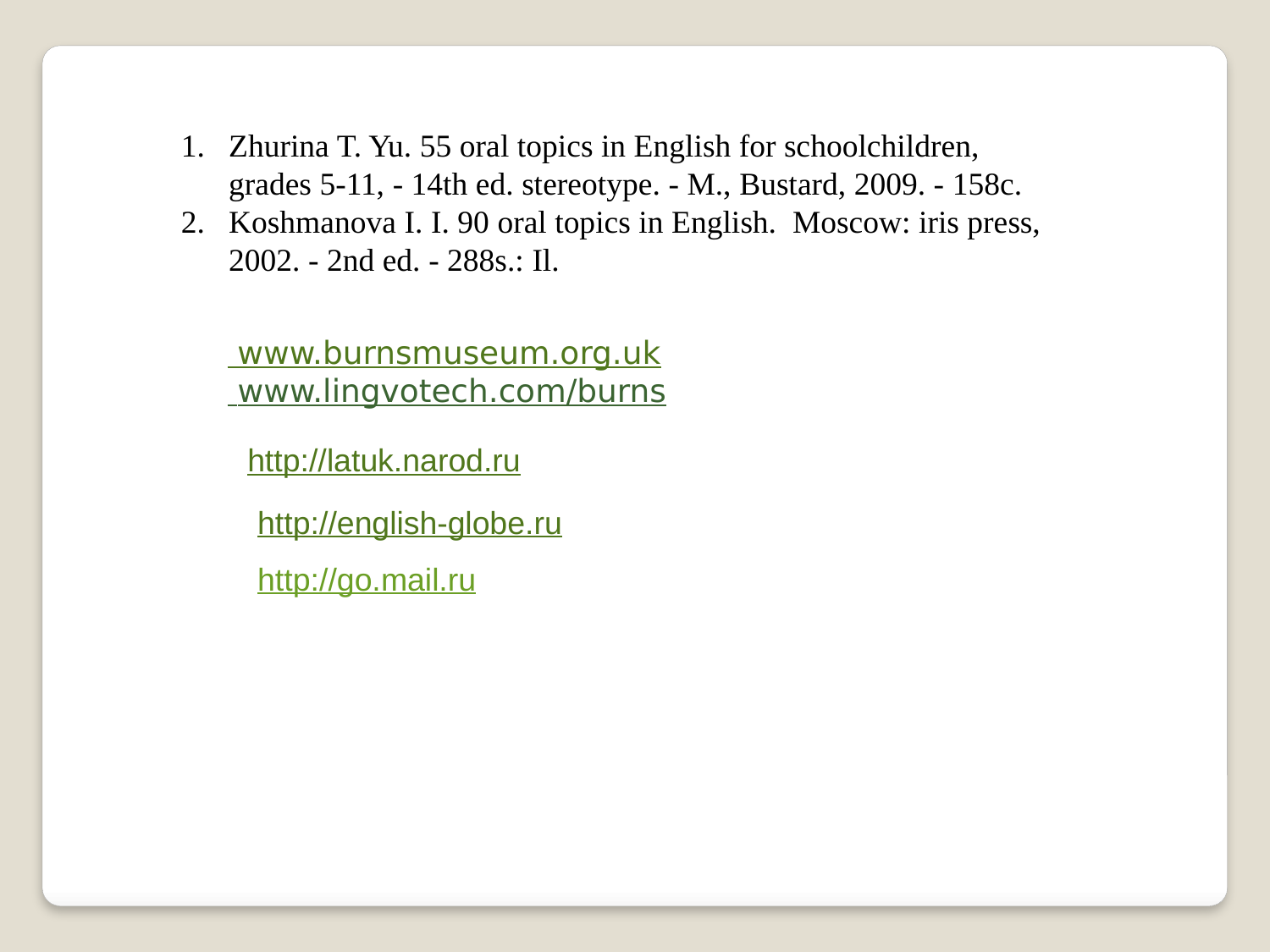

Zhurina T. Yu. 55 oral topics in English for schoolchildren, grades 5-11, - 14th ed. stereotype. - M., Bustard, 2009. - 158c.
Koshmanova I. I. 90 oral topics in English.  Moscow: iris press, 2002. - 2nd ed. - 288s.: Il.
 www.burnsmuseum.org.uk
 www.lingvotech.com/burns
http://latuk.narod.ru
http://english-globe.ru
http://go.mail.ru